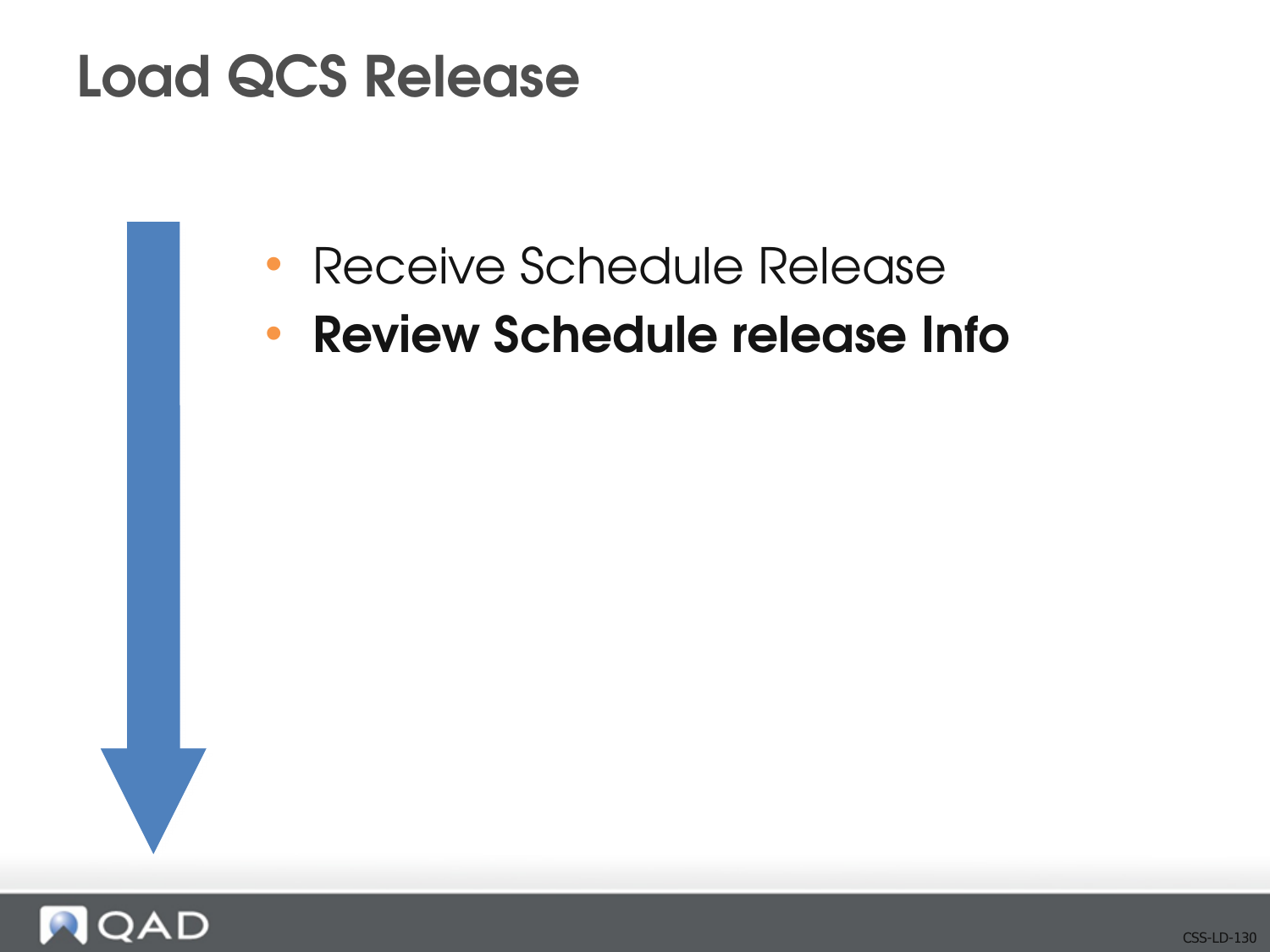

# Load QCS Release
Receive Schedule Release
Review Schedule release Info

CSS-LD-130